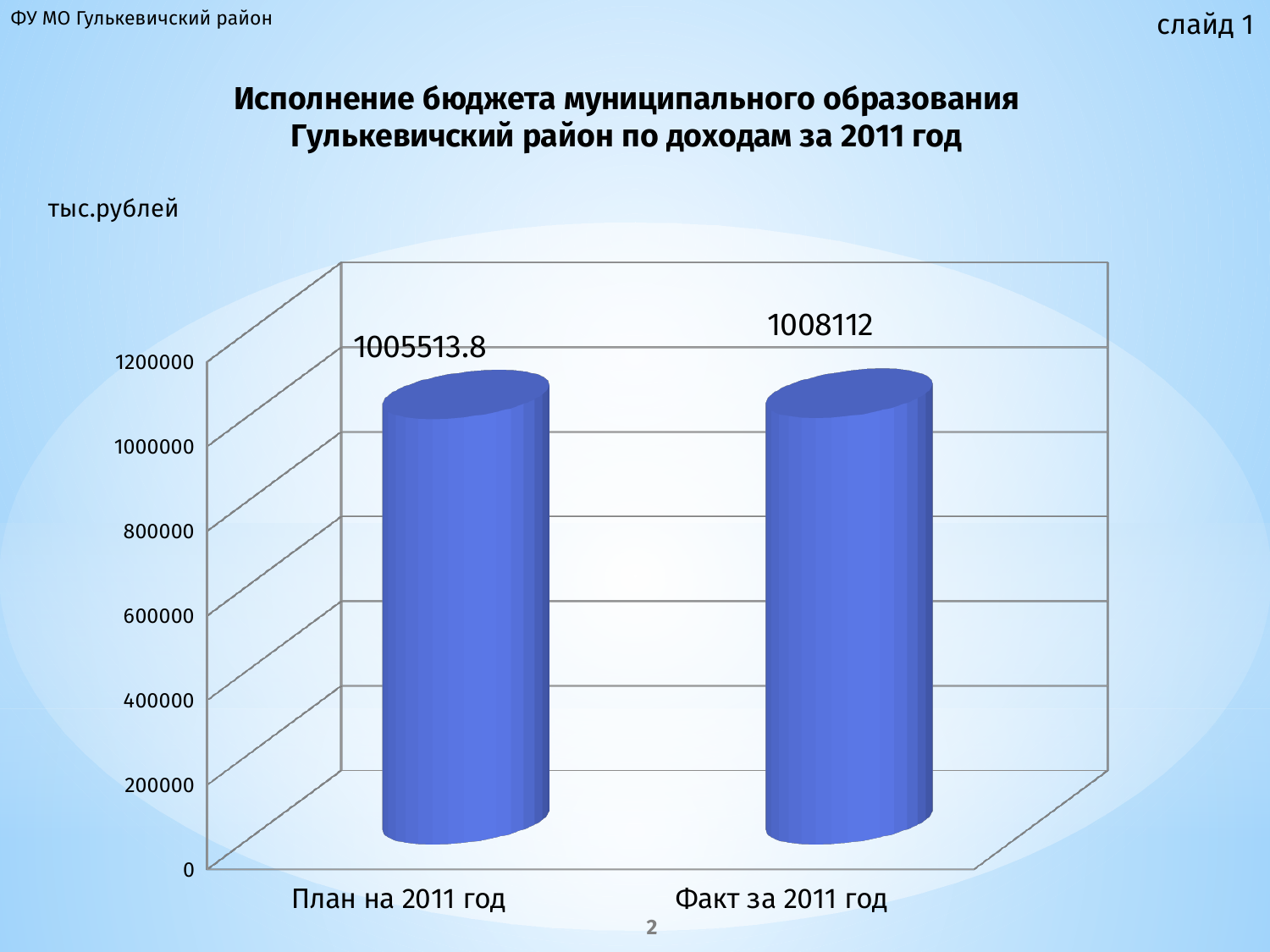

слайд 1
ФУ МО Гулькевичский район

[unsupported chart]

тыс.рублей
2